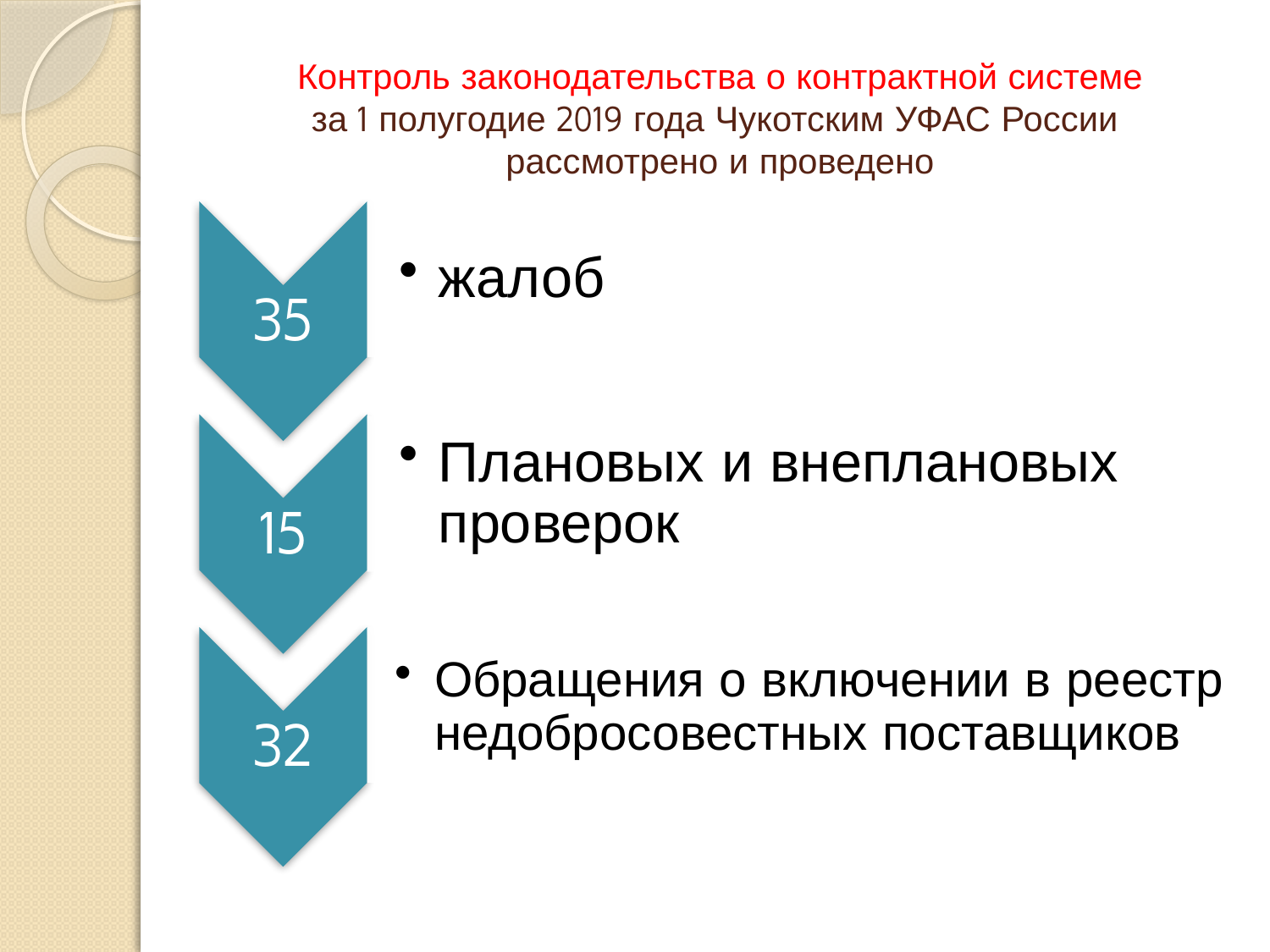

# Контроль законодательства о контрактной системе за 1 полугодие 2019 года Чукотским УФАС России рассмотрено и проведено
35
жалоб
15
Плановых и внеплановых проверок
32

Обращения о включении в реестр недобросовестных поставщиков